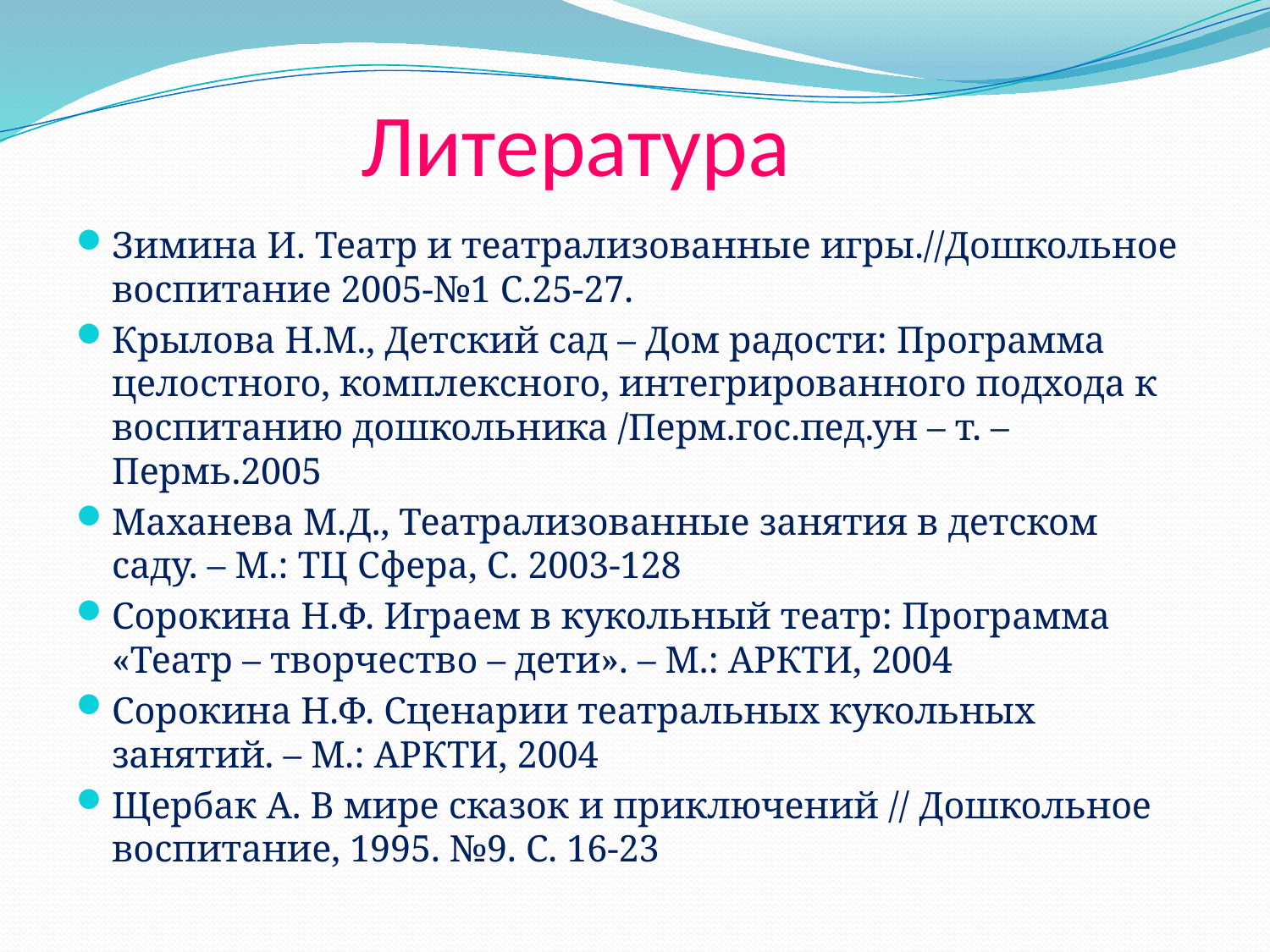

# Литература
Зимина И. Театр и театрализованные игры.//Дошкольное воспитание 2005-№1 С.25-27.
Крылова Н.М., Детский сад – Дом радости: Программа целостного, комплексного, интегрированного подхода к воспитанию дошкольника /Перм.гос.пед.ун – т. – Пермь.2005
Маханева М.Д., Театрализованные занятия в детском саду. – М.: ТЦ Сфера, С. 2003-128
Сорокина Н.Ф. Играем в кукольный театр: Программа «Театр – творчество – дети». – М.: АРКТИ, 2004
Сорокина Н.Ф. Сценарии театральных кукольных занятий. – М.: АРКТИ, 2004
Щербак А. В мире сказок и приключений // Дошкольное воспитание, 1995. №9. С. 16-23